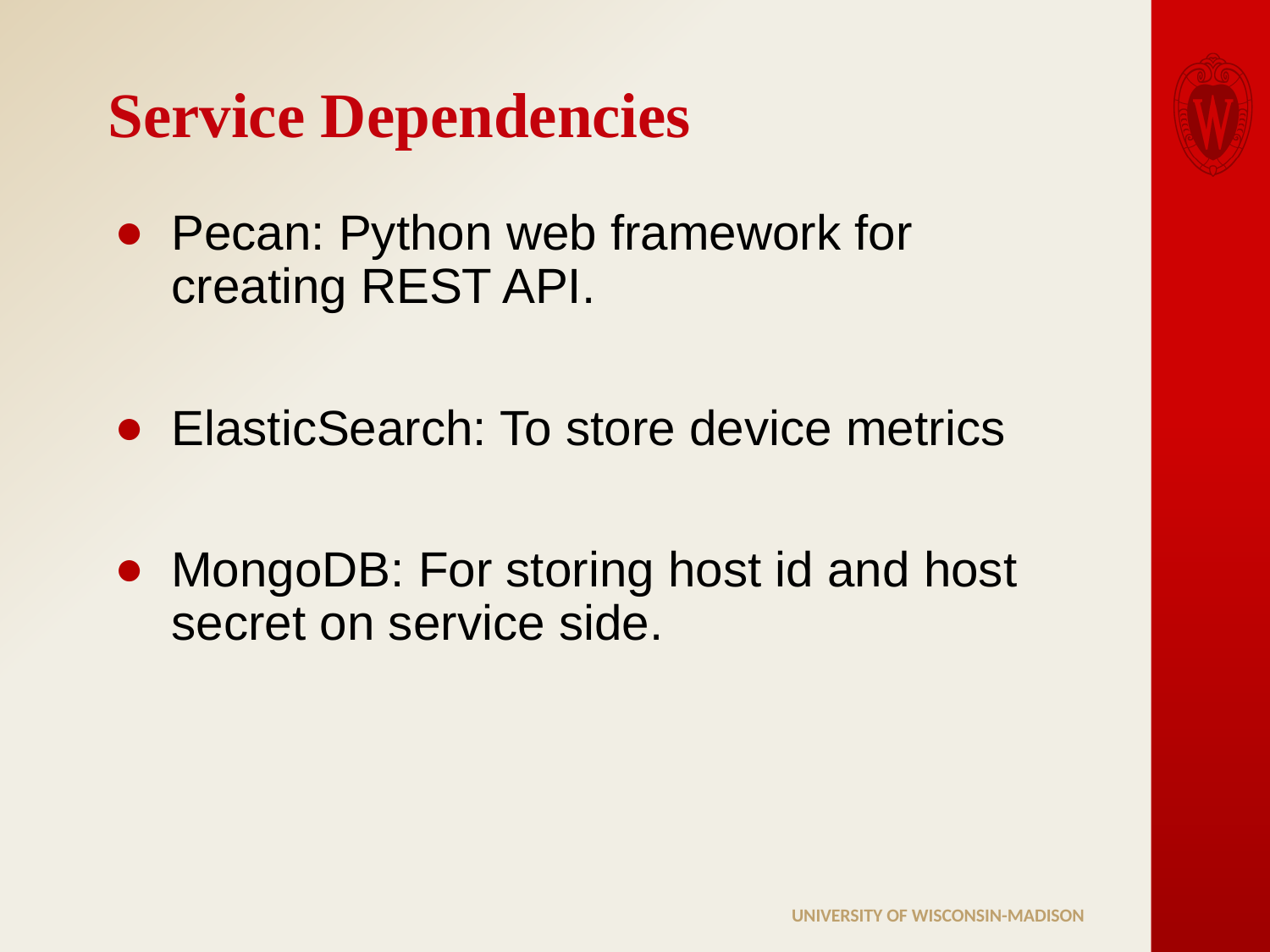

# Service Dependencies
Pecan: Python web framework for creating REST API.

ElasticSearch: To store device metrics

MongoDB: For storing host id and host secret on service side.